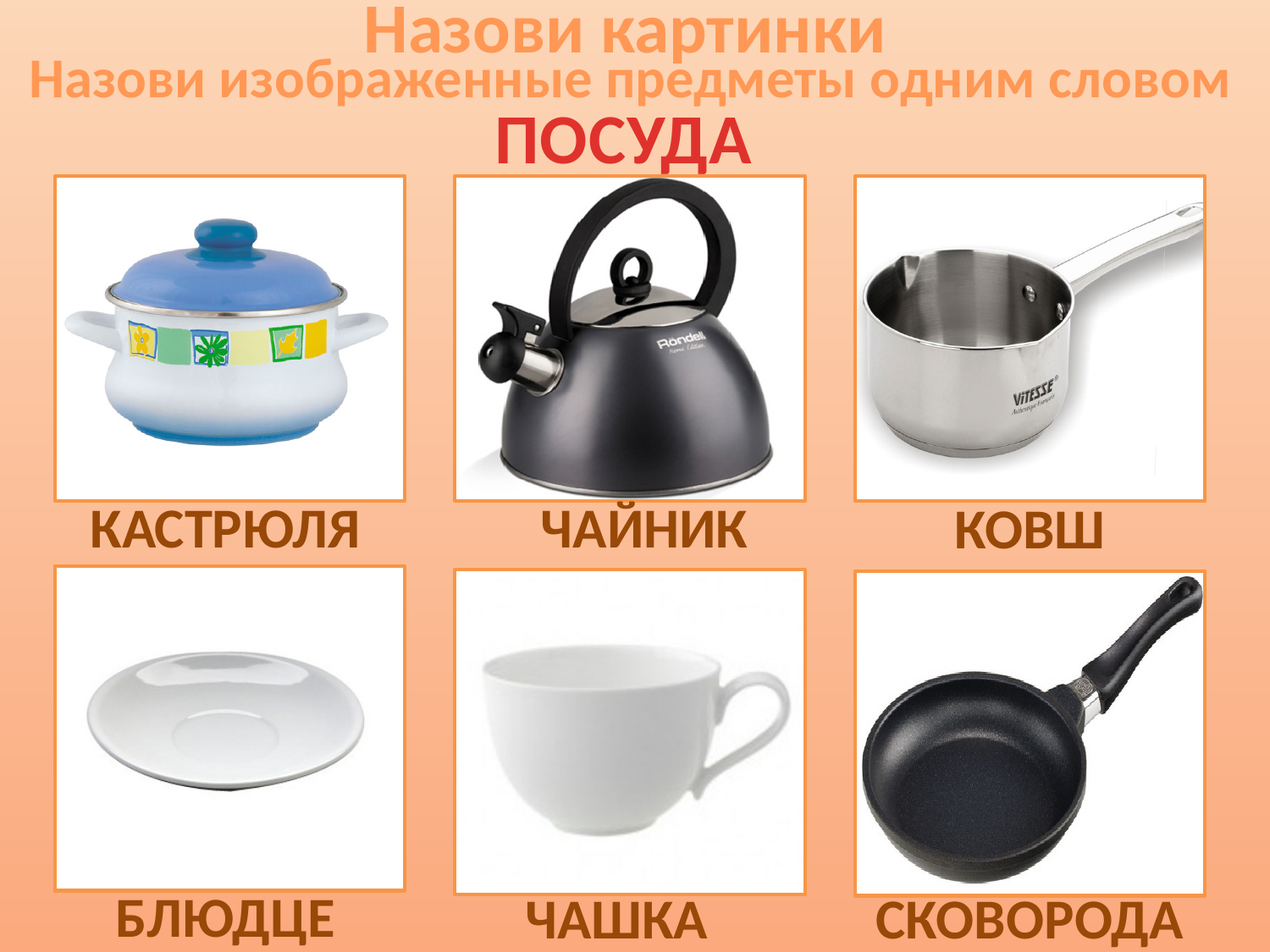

Назови картинки
Назови изображенные предметы одним словом
ПОСУДА

КАСТРЮЛЯ
ЧАЙНИК
КОВШ

БЛЮДЦЕ
ЧАШКА
СКОВОРОДА